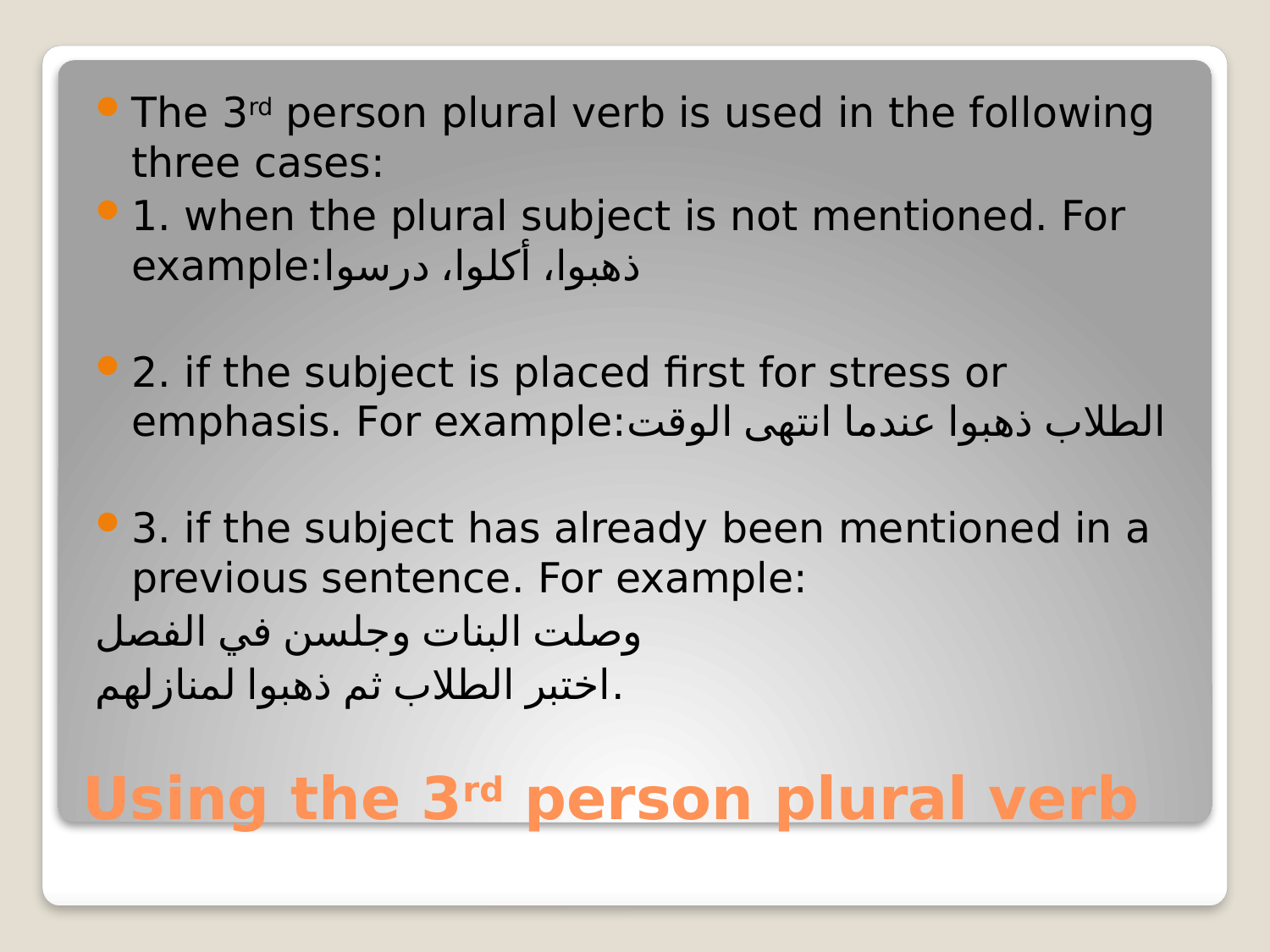

The 3rd person plural verb is used in the following three cases:
1. when the plural subject is not mentioned. For example:ذهبوا، أكلوا، درسوا

2. if the subject is placed first for stress or emphasis. For example:الطلاب ذهبوا عندما انتهى الوقت

3. if the subject has already been mentioned in a previous sentence. For example:
وصلت البنات وجلسن في الفصل
اختبر الطلاب ثم ذهبوا لمنازلهم.
# Using the 3rd person plural verb